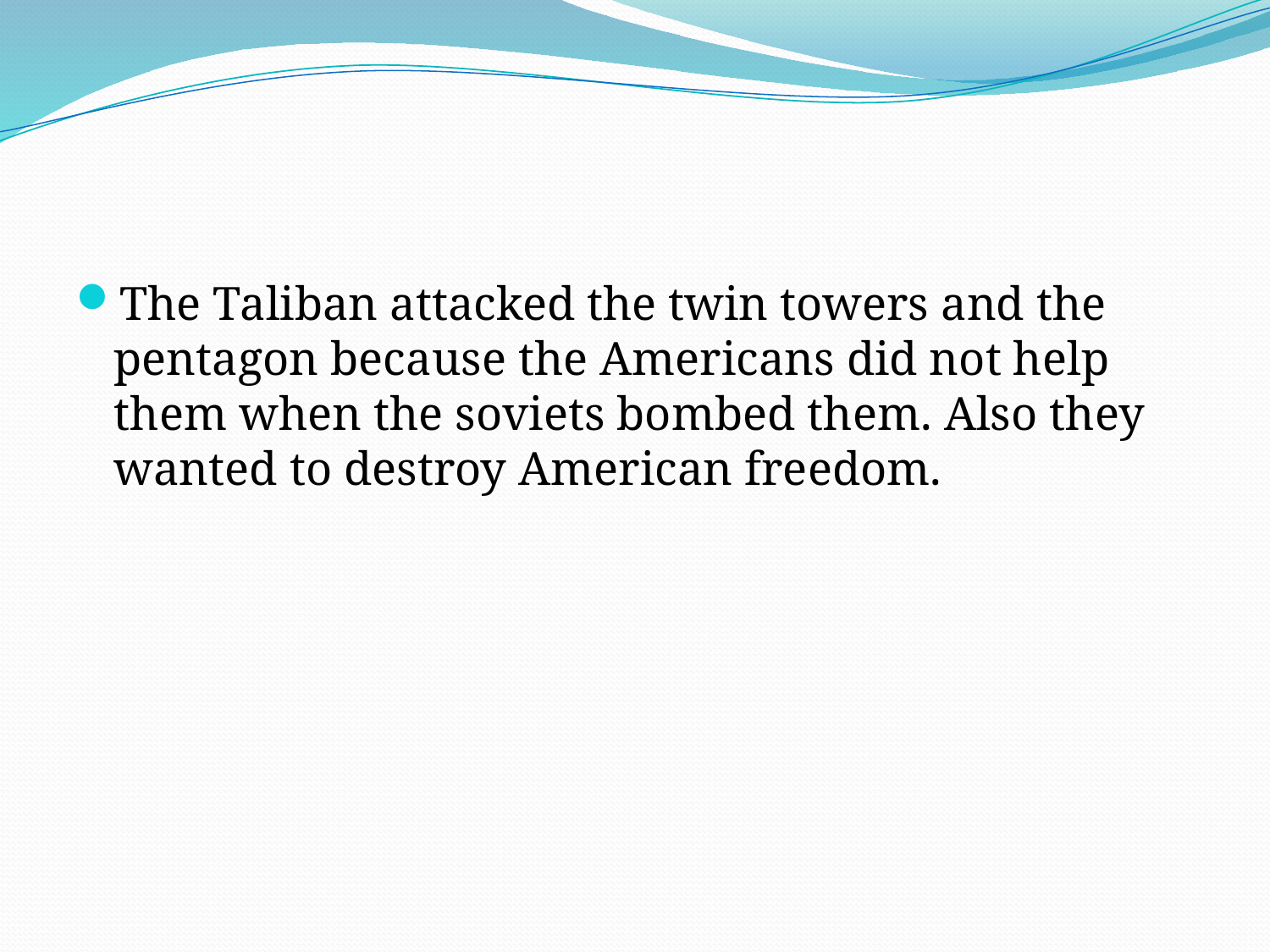

#
The Taliban attacked the twin towers and the pentagon because the Americans did not help them when the soviets bombed them. Also they wanted to destroy American freedom.